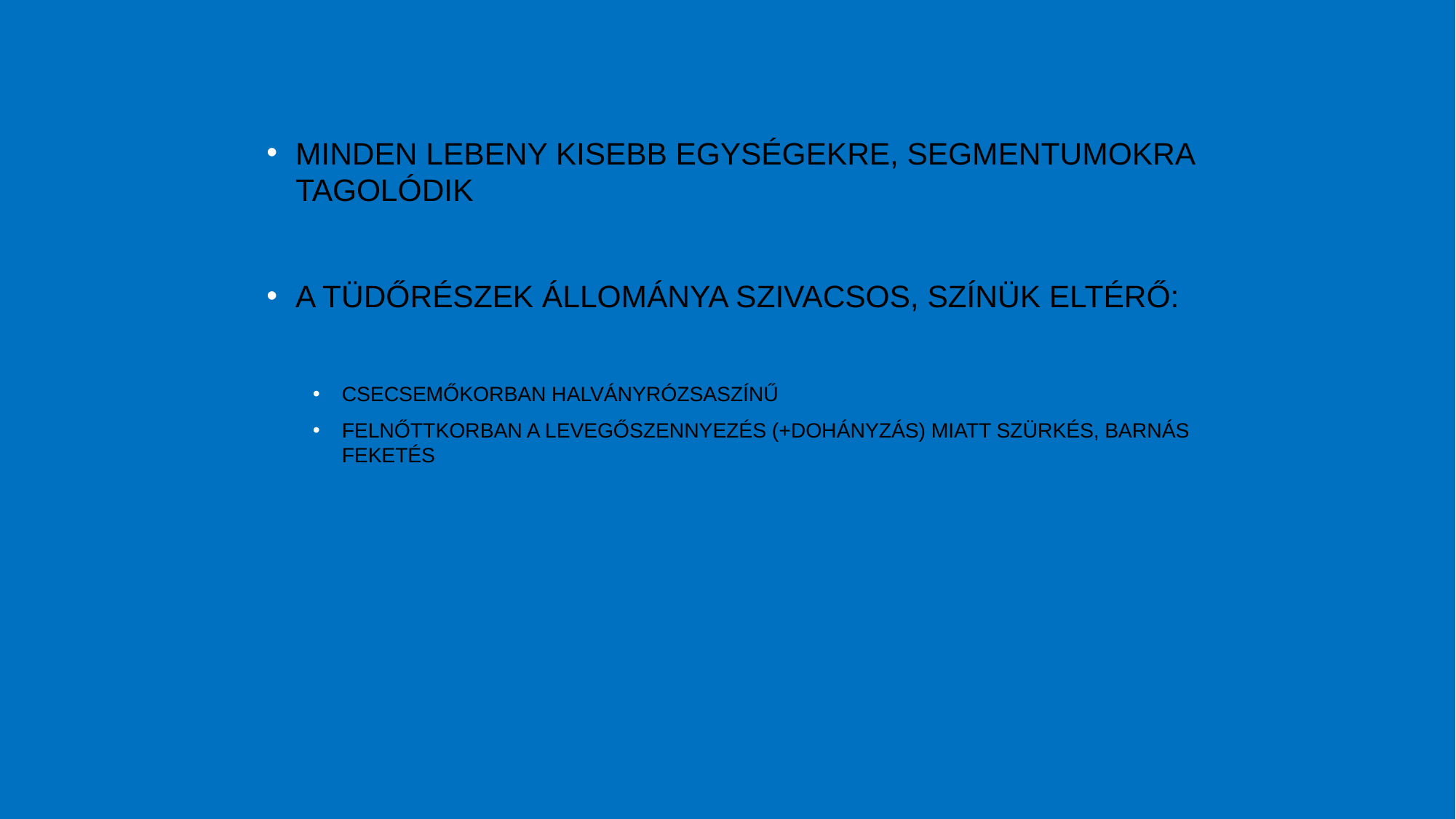

minden lebeny kisebb egységekre, segmentumokra tagolódik

a tüdőrészek állománya szivacsos, színük eltérő:

csecsemőkorban halványrózsaszínű
felnőttkorban a levegőszennyezés (+dohányzás) miatt szürkés, barnás feketés